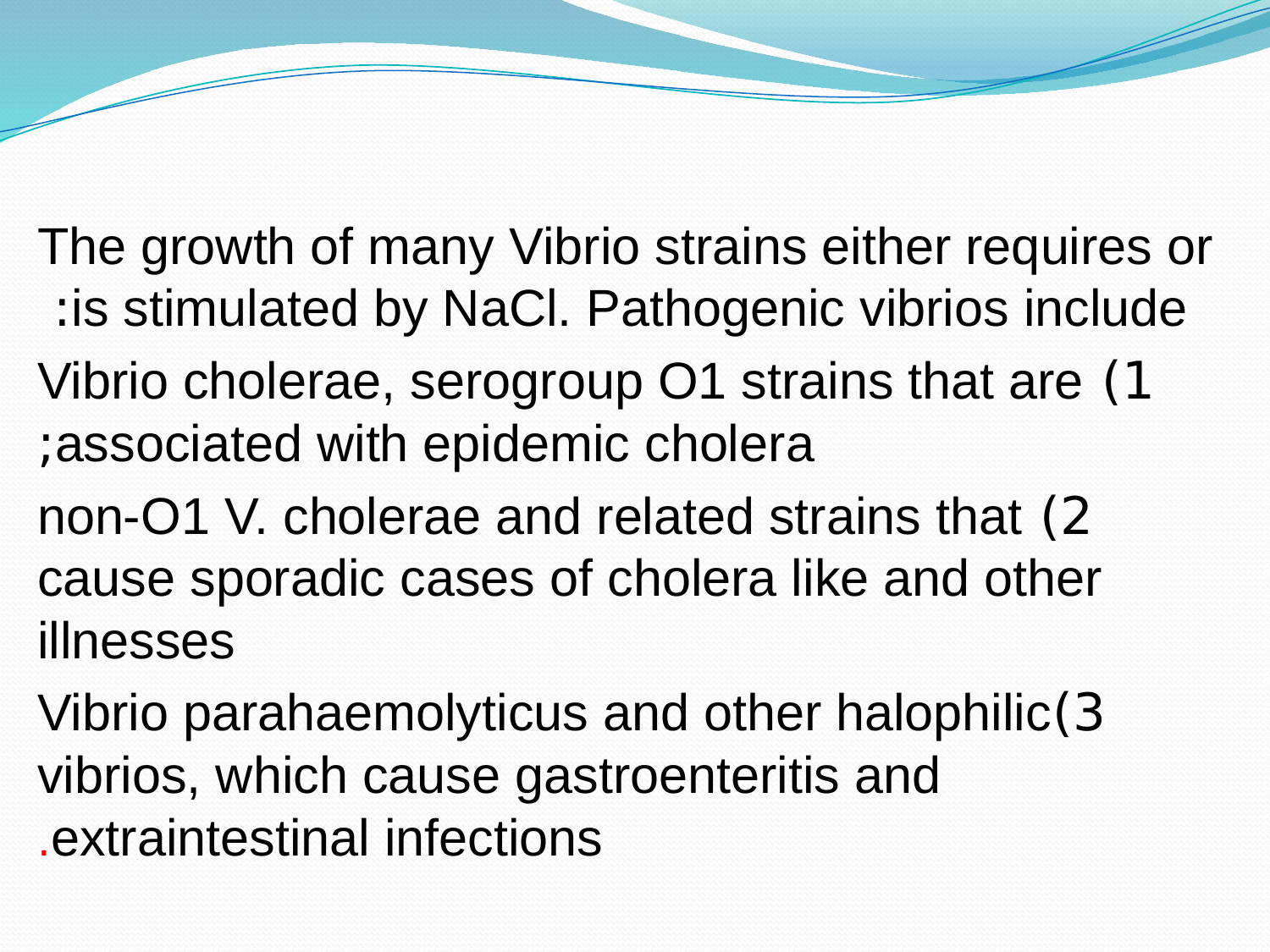

The growth of many Vibrio strains either requires or is stimulated by NaCl. Pathogenic vibrios include:
1) Vibrio cholerae, serogroup O1 strains that are associated with epidemic cholera;
 2) non-O1 V. cholerae and related strains that cause sporadic cases of cholera like and other illnesses
3)Vibrio parahaemolyticus and other halophilic vibrios, which cause gastroenteritis and extraintestinal infections.